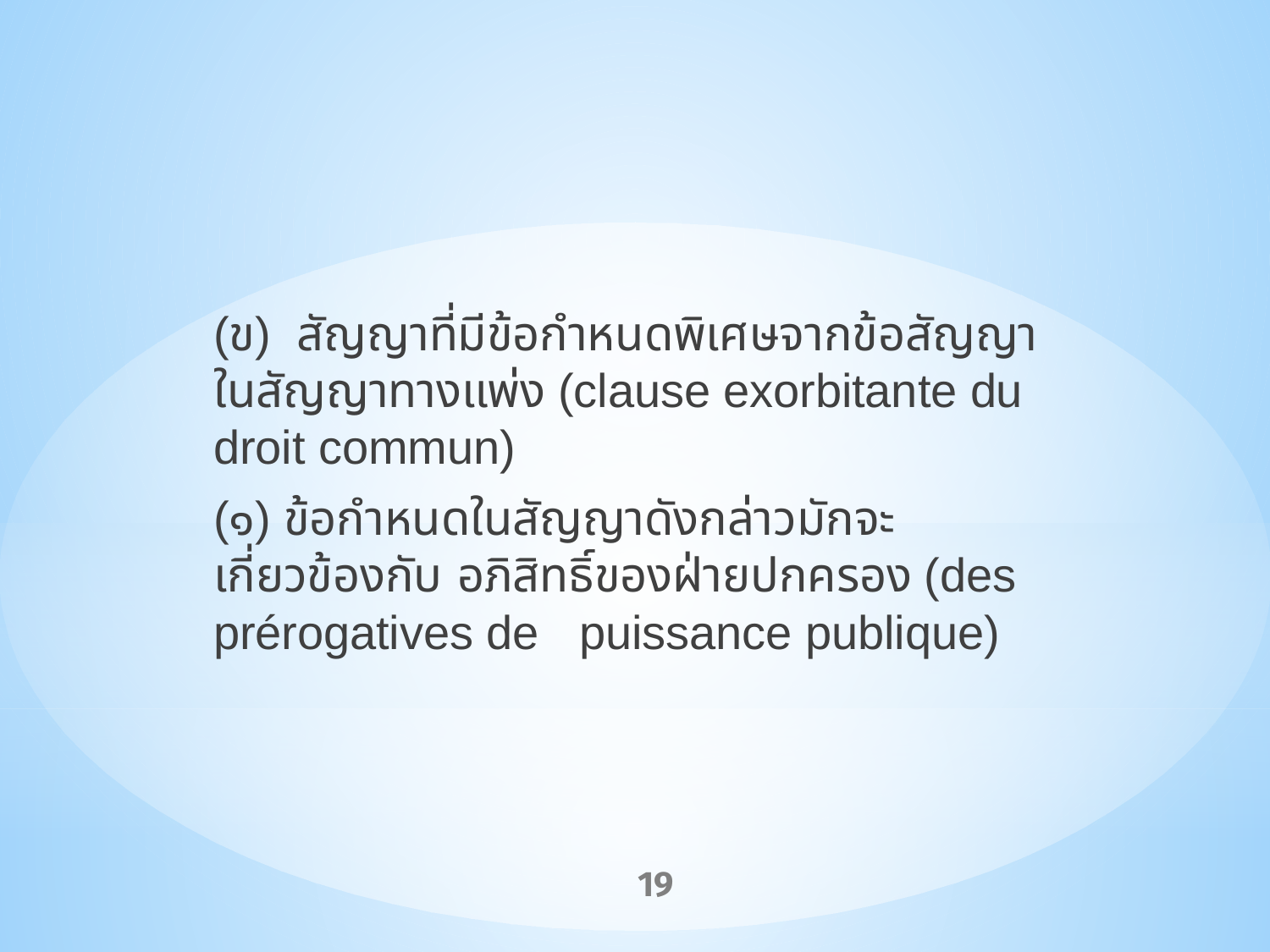

(ข)  สัญญาที่มีข้อกำหนดพิเศษจากข้อสัญญาในสัญญาทางแพ่ง (clause exorbitante du droit commun)
	(๑) ข้อกำหนดในสัญญาดังกล่าวมักจะเกี่ยวข้องกับ	อภิสิทธิ์ของฝ่ายปกครอง (des prérogatives de 	puissance publique)

19